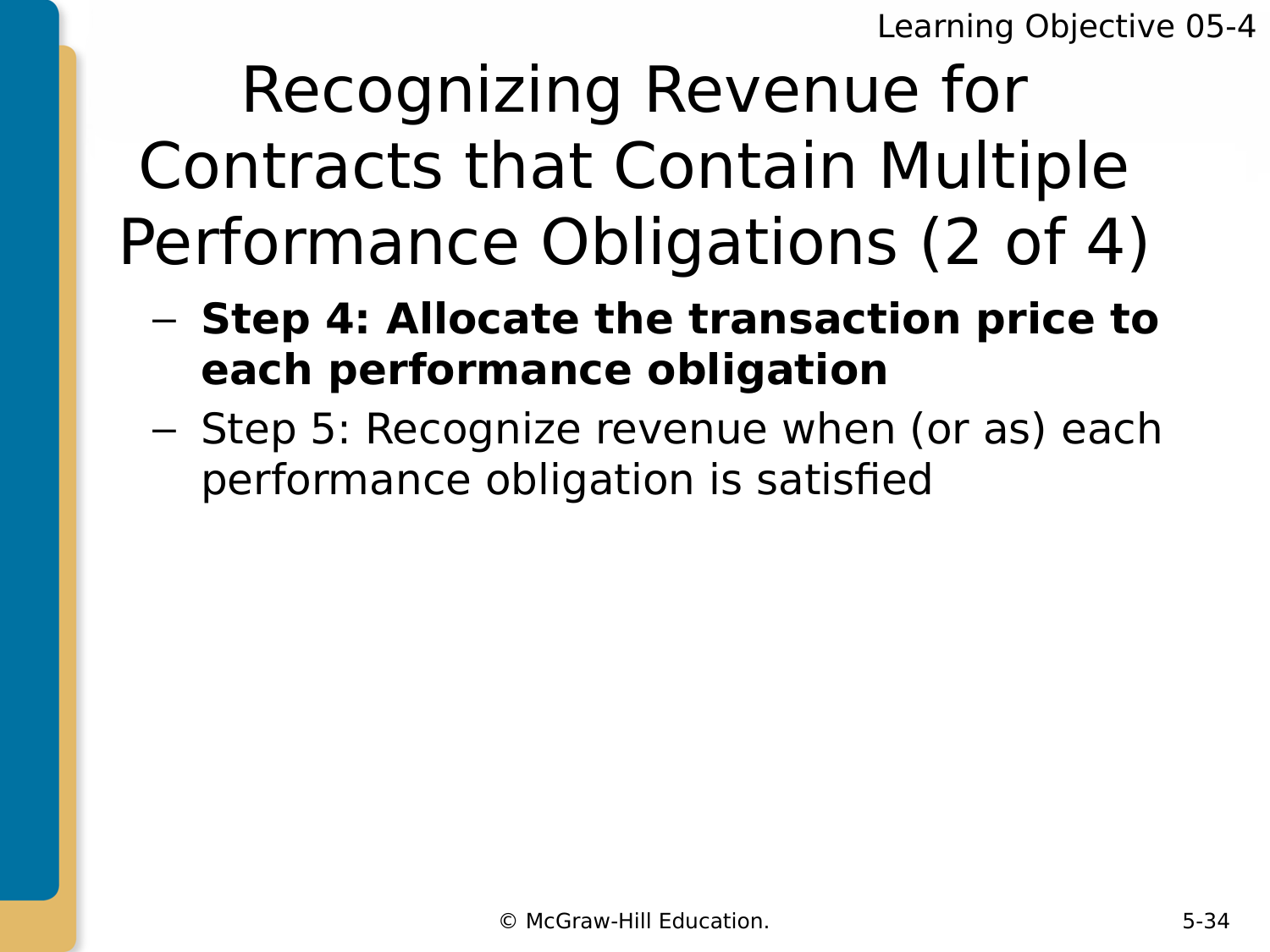

Learning Objective 05-4
# Recognizing Revenue for Contracts that Contain Multiple Performance Obligations (2 of 4)
Step 4: Allocate the transaction price to each performance obligation
Step 5: Recognize revenue when (or as) each performance obligation is satisfied